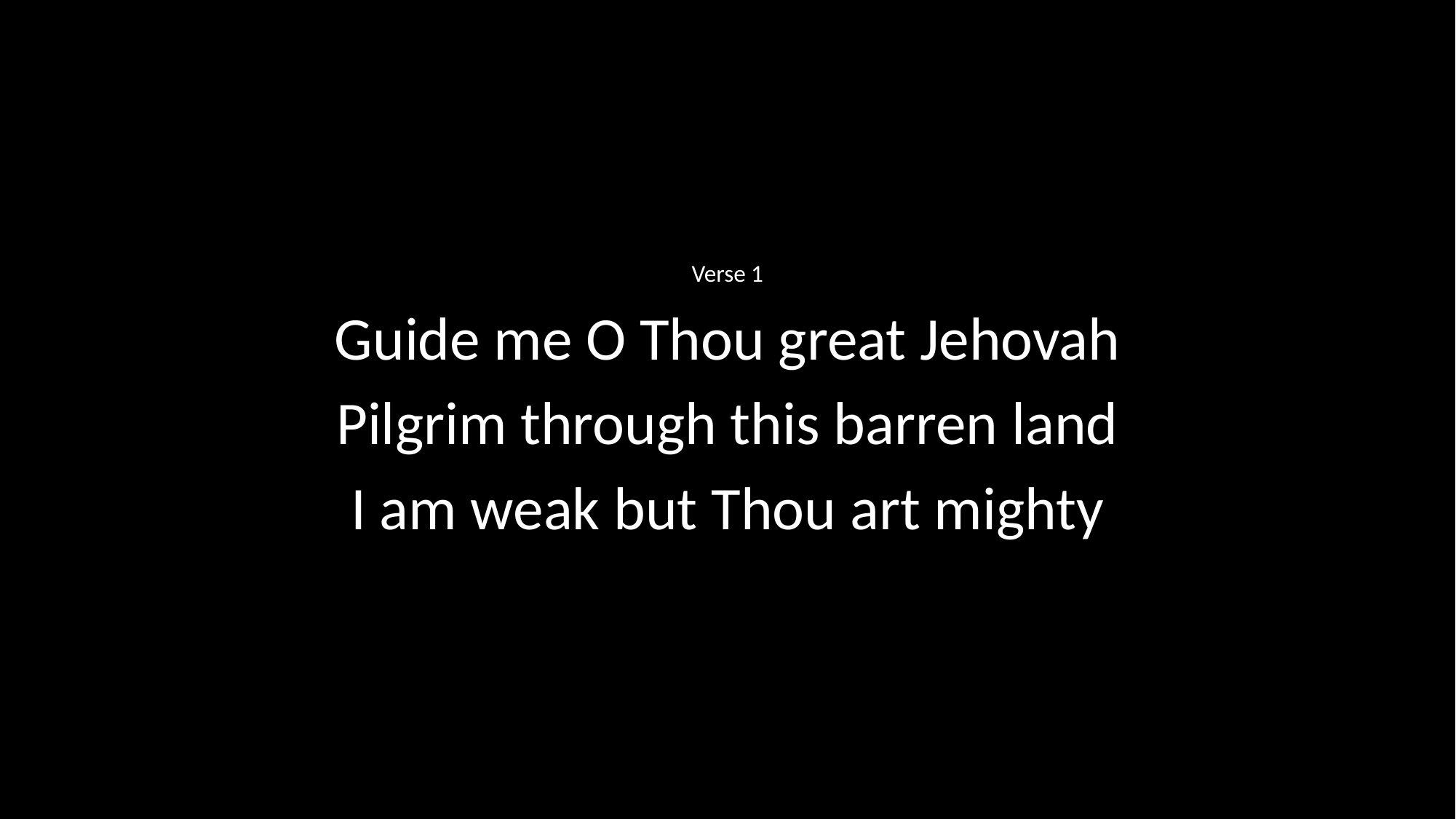

Verse 1
Guide me O Thou great Jehovah
Pilgrim through this barren land
I am weak but Thou art mighty